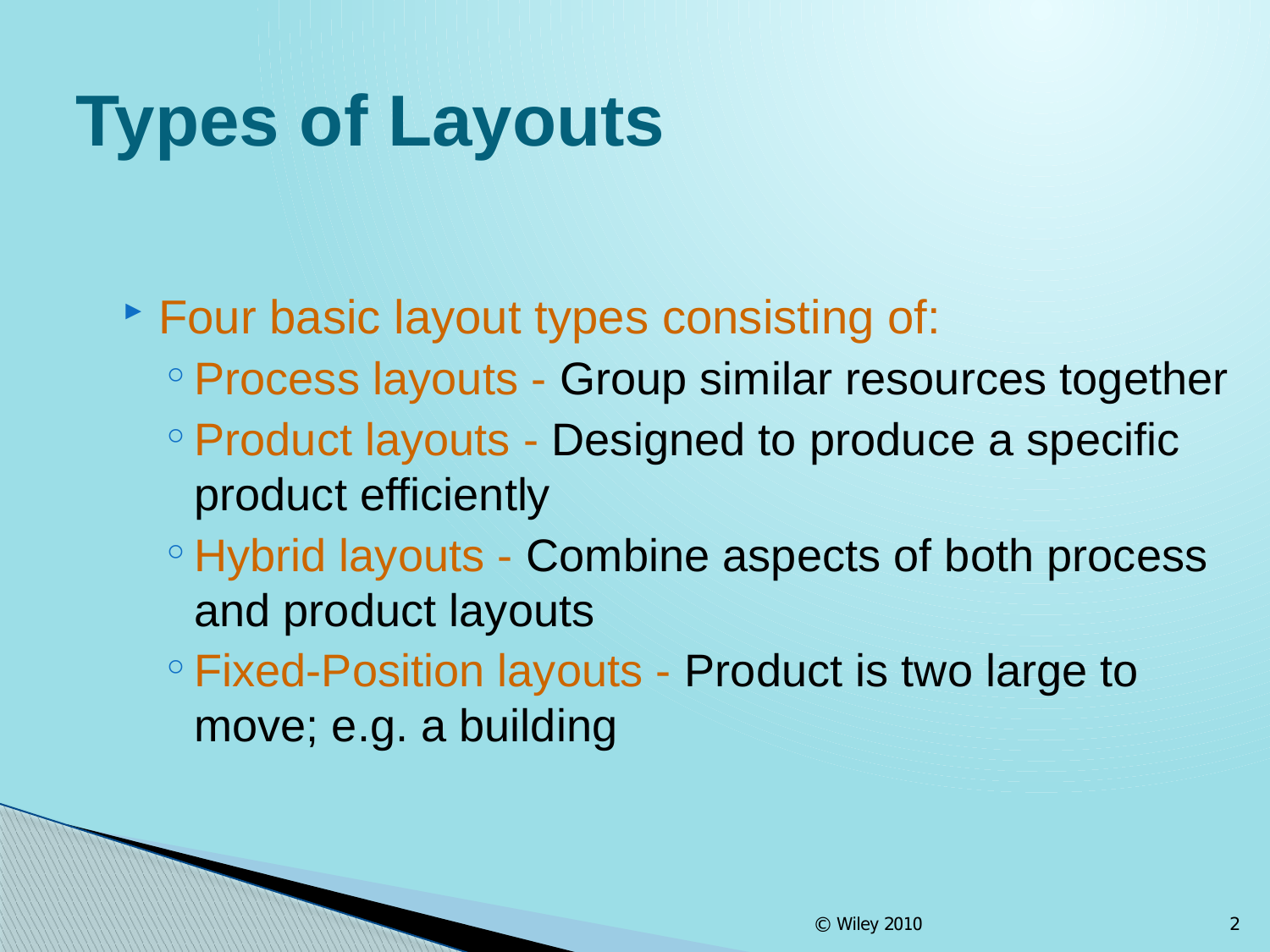

# Types of Layouts
Four basic layout types consisting of:
Process layouts - Group similar resources together
Product layouts - Designed to produce a specific product efficiently
Hybrid layouts - Combine aspects of both process and product layouts
Fixed-Position layouts - Product is two large to move; e.g. a building
© Wiley 2010
2